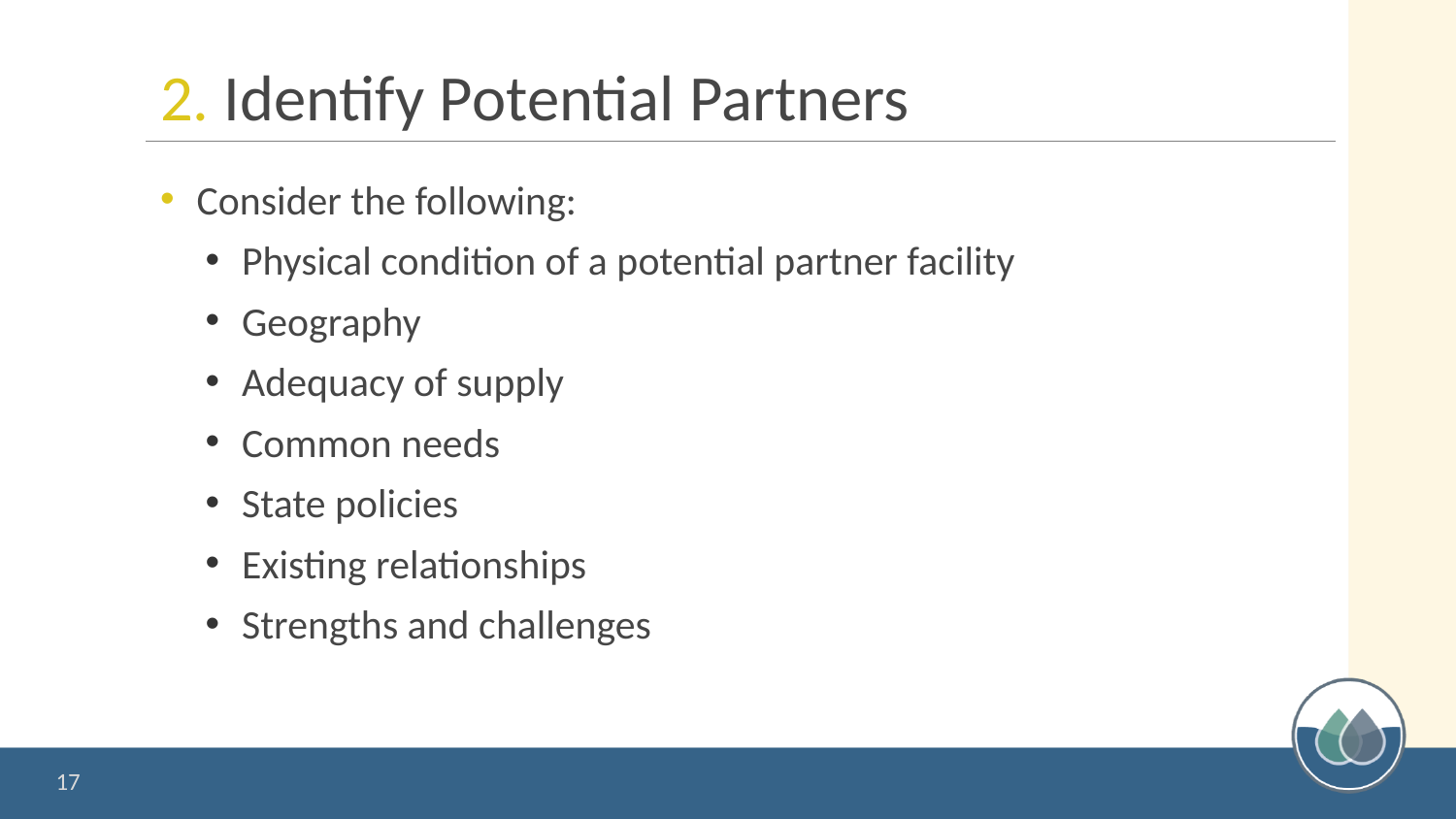

# 2. Identify Potential Partners
Consider the following:
Physical condition of a potential partner facility
Geography
Adequacy of supply
Common needs
State policies
Existing relationships
Strengths and challenges

17